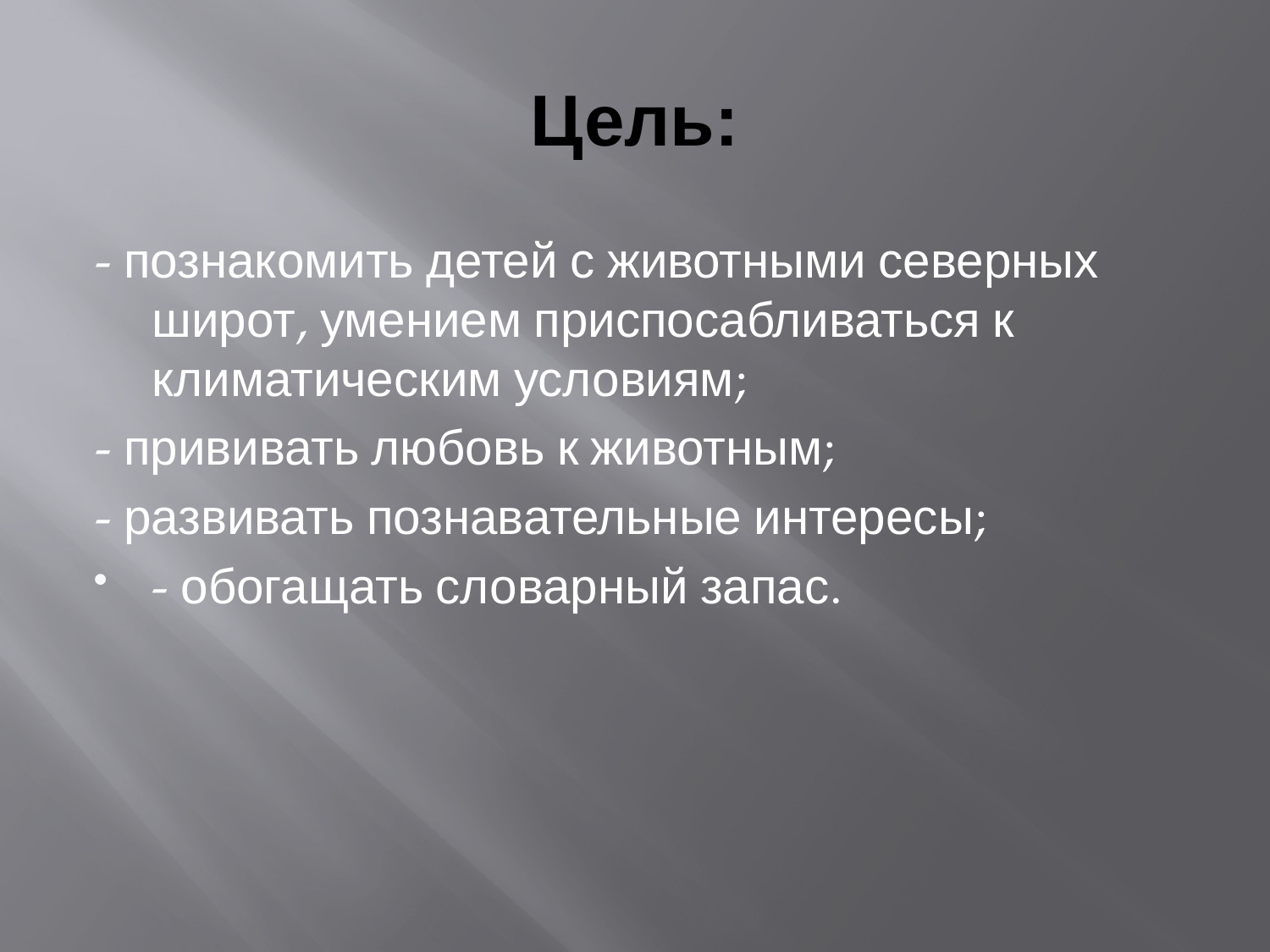

# Цель:
- познакомить детей с животными северных широт, умением приспосабливаться к климатическим условиям;
- прививать любовь к животным;
- развивать познавательные интересы;
- обогащать словарный запас.